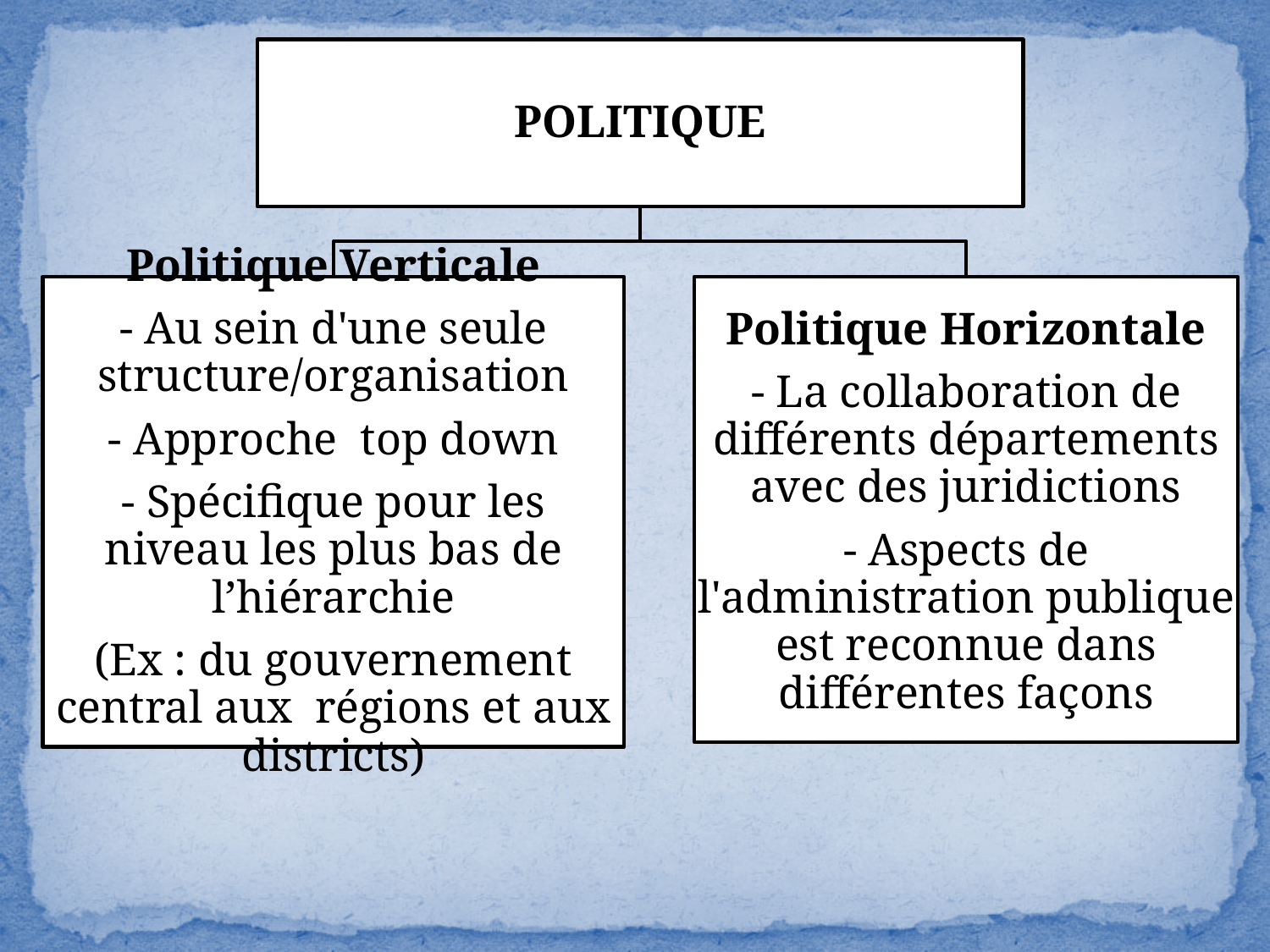

POLITIQUE
Politique Verticale
- Au sein d'une seule structure/organisation
- Approche  top down
- Spécifique pour les niveau les plus bas de l’hiérarchie
(Ex : du gouvernement central aux  régions et aux districts)
Politique Horizontale
- La collaboration de différents départements avec des juridictions
- Aspects de l'administration publique est reconnue dans différentes façons